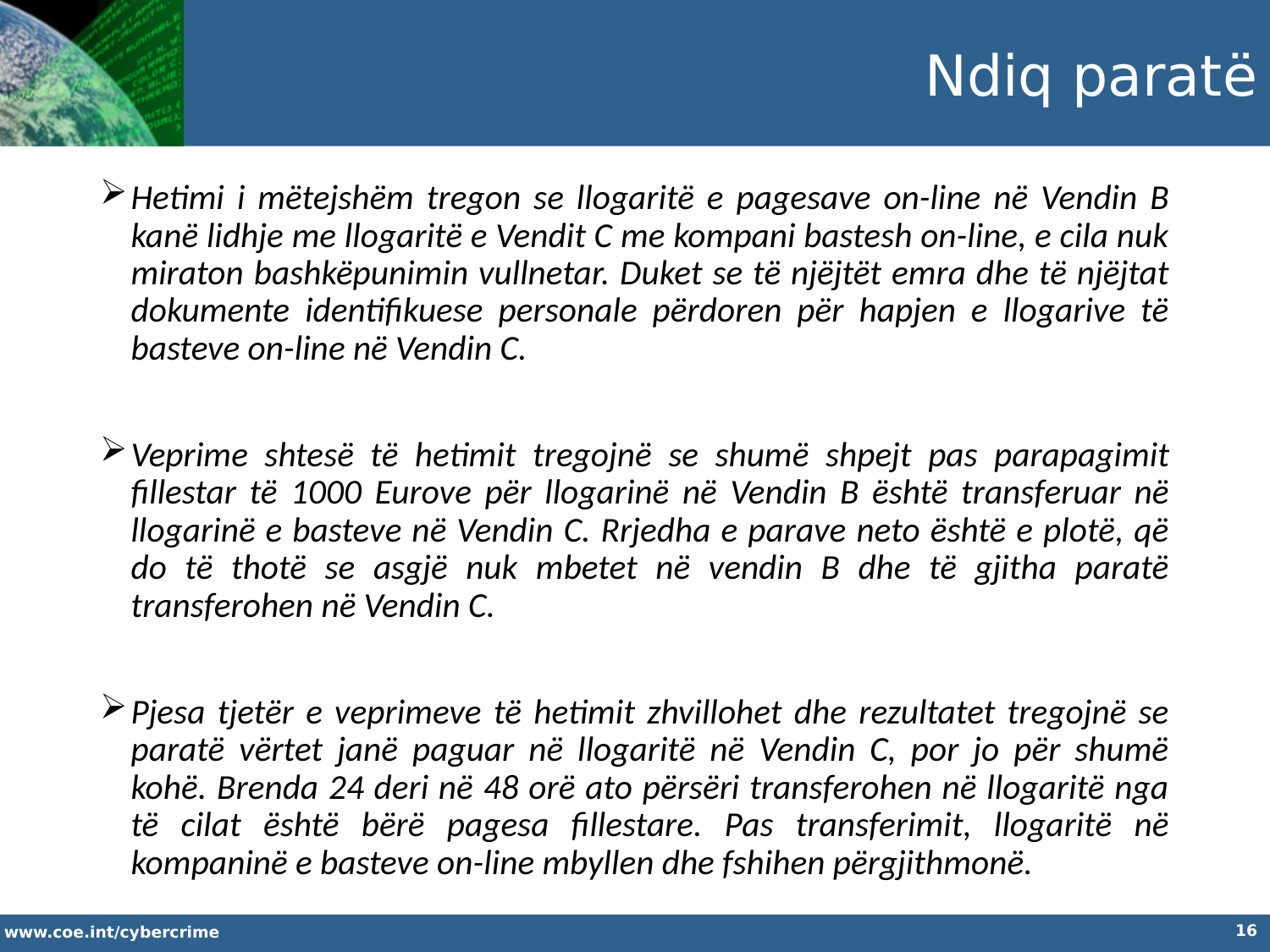

Ndiq paratë
Hetimi i mëtejshëm tregon se llogaritë e pagesave on-line në Vendin B kanë lidhje me llogaritë e Vendit C me kompani bastesh on-line, e cila nuk miraton bashkëpunimin vullnetar. Duket se të njëjtët emra dhe të njëjtat dokumente identifikuese personale përdoren për hapjen e llogarive të basteve on-line në Vendin C.

Veprime shtesë të hetimit tregojnë se shumë shpejt pas parapagimit fillestar të 1000 Eurove për llogarinë në Vendin B është transferuar në llogarinë e basteve në Vendin C. Rrjedha e parave neto është e plotë, që do të thotë se asgjë nuk mbetet në vendin B dhe të gjitha paratë transferohen në Vendin C.

Pjesa tjetër e veprimeve të hetimit zhvillohet dhe rezultatet tregojnë se paratë vërtet janë paguar në llogaritë në Vendin C, por jo për shumë kohë. Brenda 24 deri në 48 orë ato përsëri transferohen në llogaritë nga të cilat është bërë pagesa fillestare. Pas transferimit, llogaritë në kompaninë e basteve on-line mbyllen dhe fshihen përgjithmonë.

16